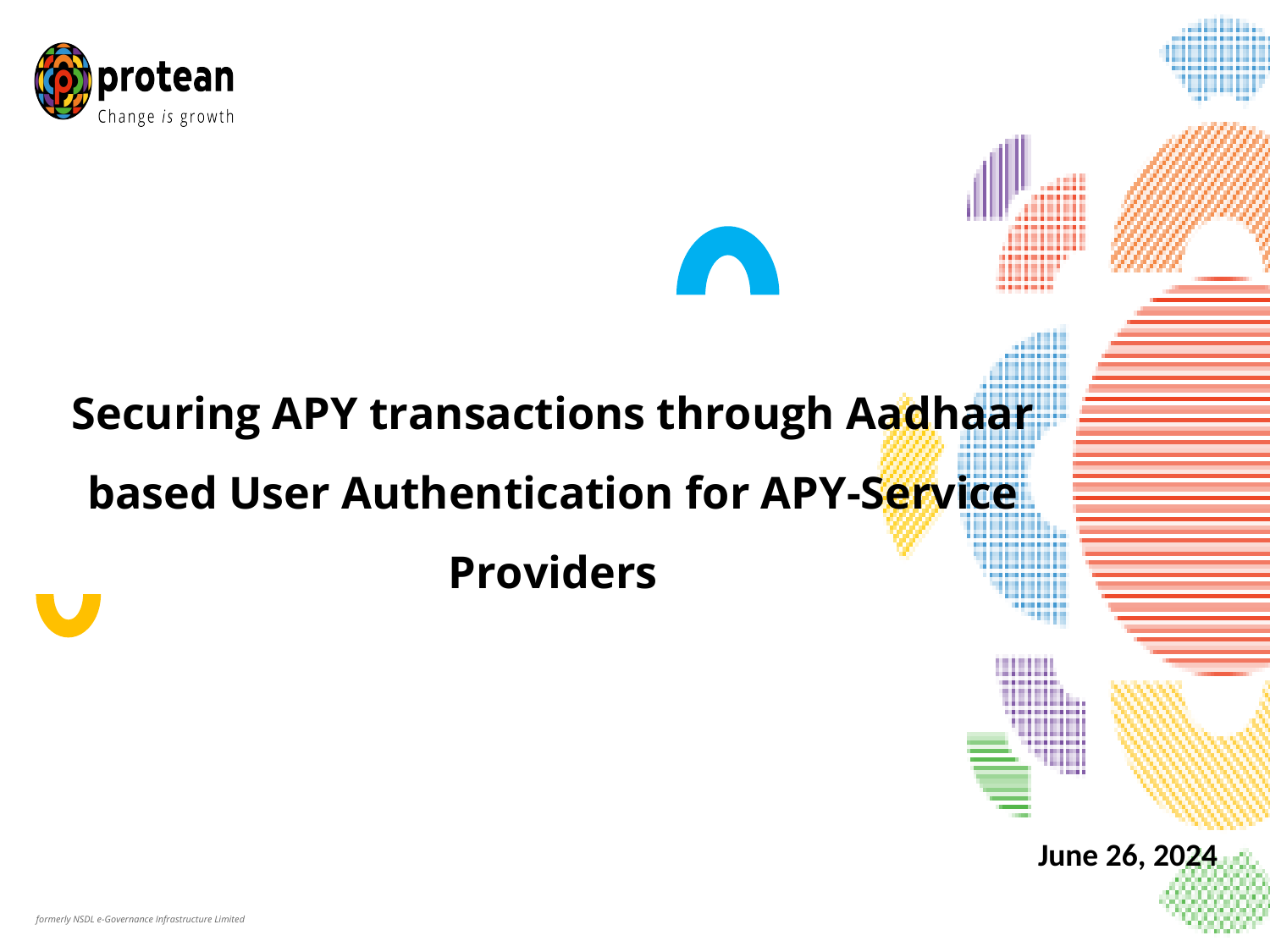

Securing APY transactions through Aadhaar based User Authentication for APY-Service Providers
June 26, 2024